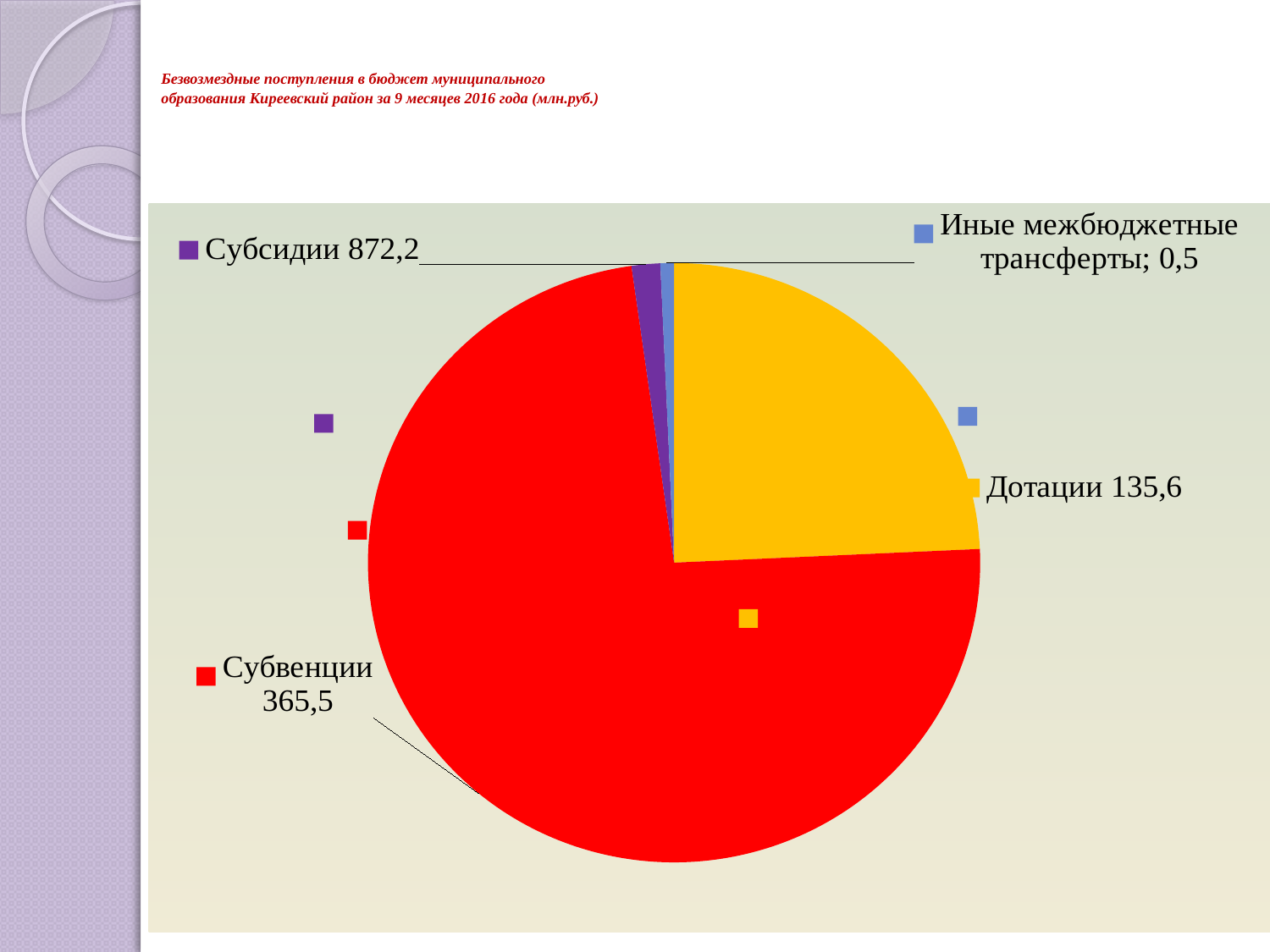

# Безвозмездные поступления в бюджет муниципального образования Киреевский район за 9 месяцев 2016 года (млн.руб.)

### Chart

| Category | Столбец1 |
|---|---|
| Дотации | 175.5 |
| Субвенции | 531.4 |
| Субсидии | 10.9 |
| Иные межбюджетные трансферты | 5.2 |
5